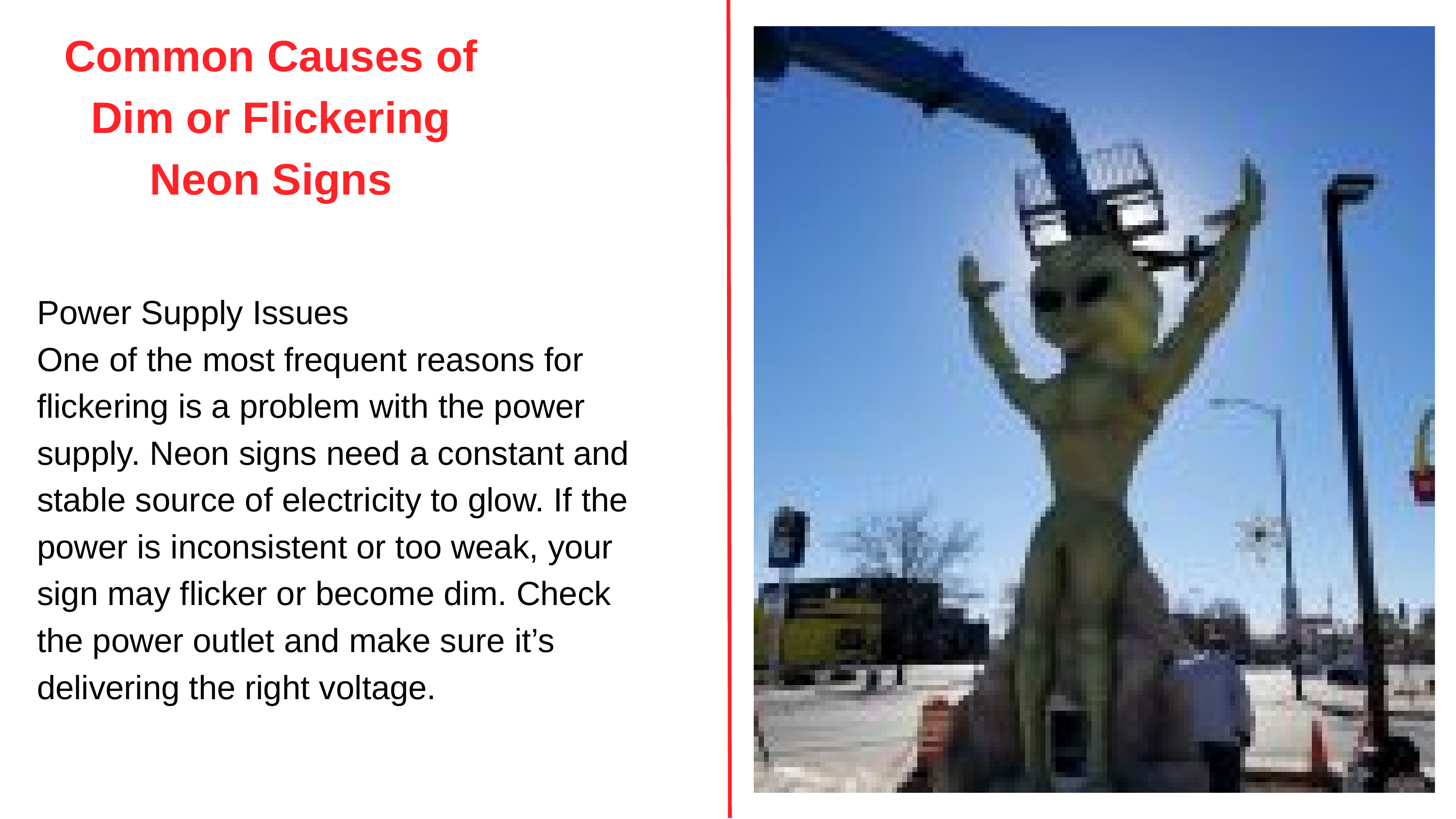

Common Causes of Dim or Flickering Neon Signs

Power Supply Issues
One of the most frequent reasons for flickering is a problem with the power supply. Neon signs need a constant and stable source of electricity to glow. If the power is inconsistent or too weak, your sign may flicker or become dim. Check the power outlet and make sure it’s delivering the right voltage.